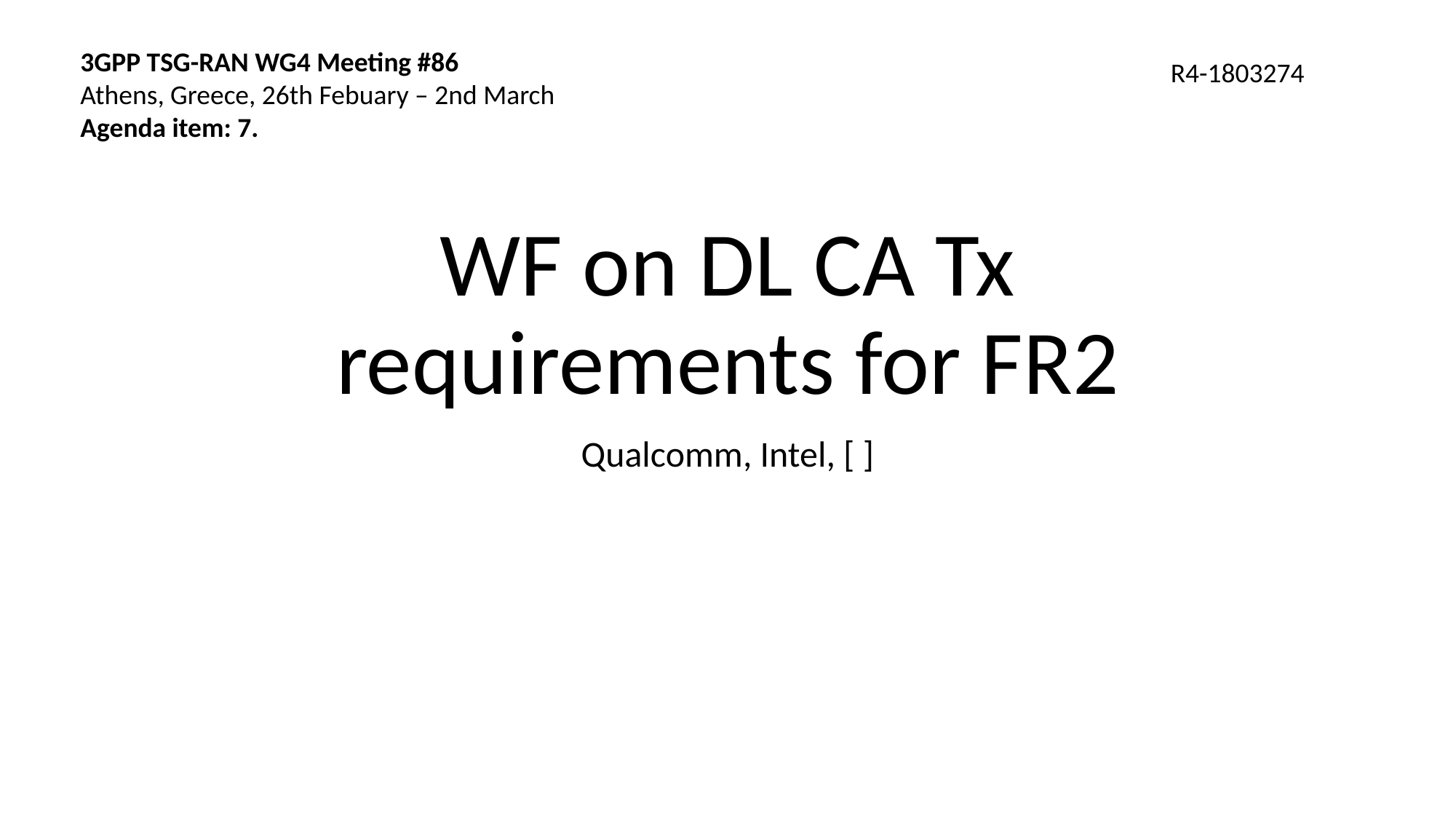

3GPP TSG-RAN WG4 Meeting #86
Athens, Greece, 26th Febuary – 2nd March
Agenda item: 7.
R4-1803274
# WF on DL CA Tx requirements for FR2
Qualcomm, Intel, [ ]